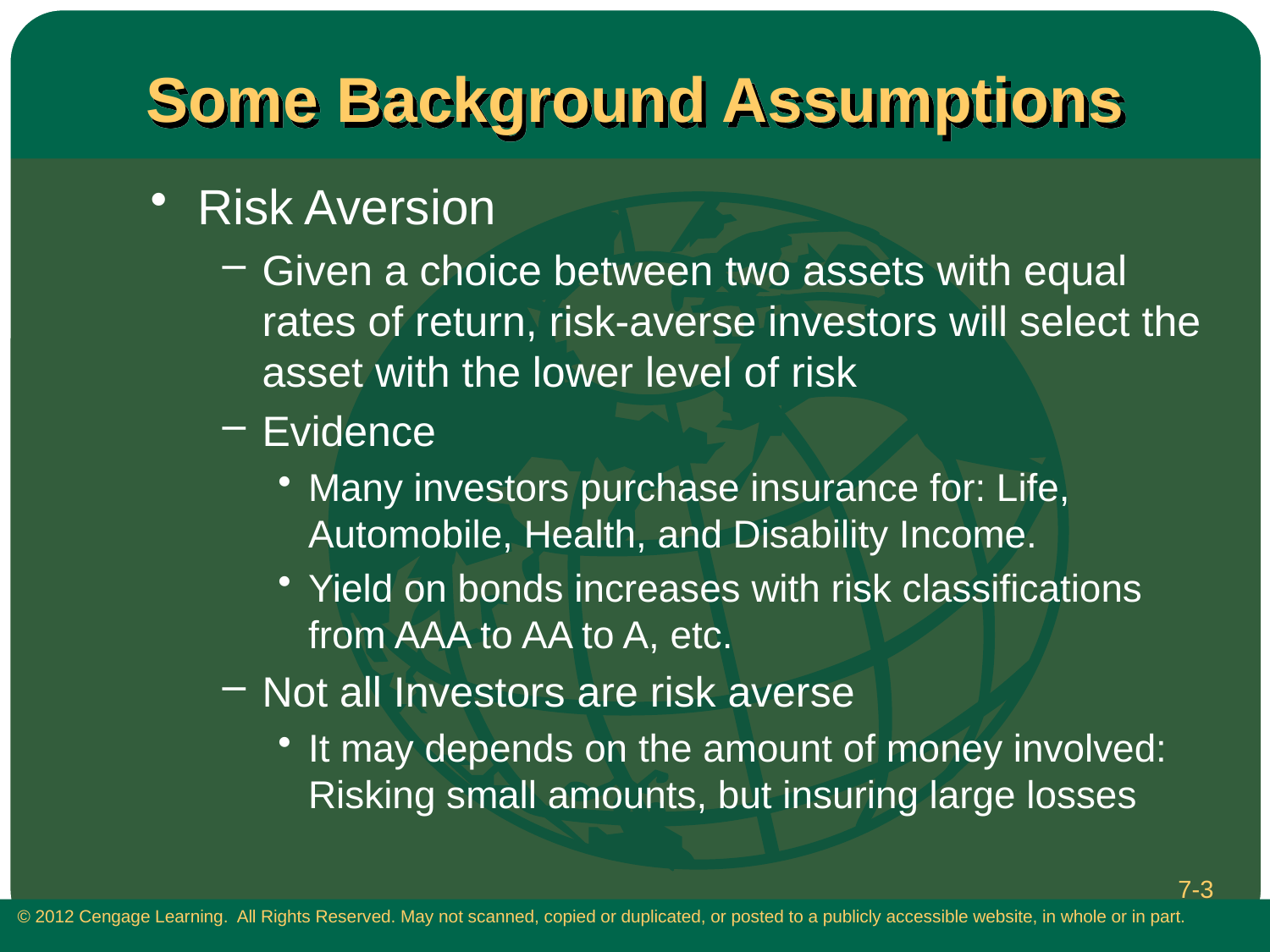

# Some Background Assumptions
Risk Aversion
Given a choice between two assets with equal rates of return, risk-averse investors will select the asset with the lower level of risk
Evidence
Many investors purchase insurance for: Life, Automobile, Health, and Disability Income.
Yield on bonds increases with risk classifications from AAA to AA to A, etc.
Not all Investors are risk averse
It may depends on the amount of money involved: Risking small amounts, but insuring large losses

7-3
 © 2012 Cengage Learning.  All Rights Reserved. May not scanned, copied or duplicated, or posted to a publicly accessible website, in whole or in part.